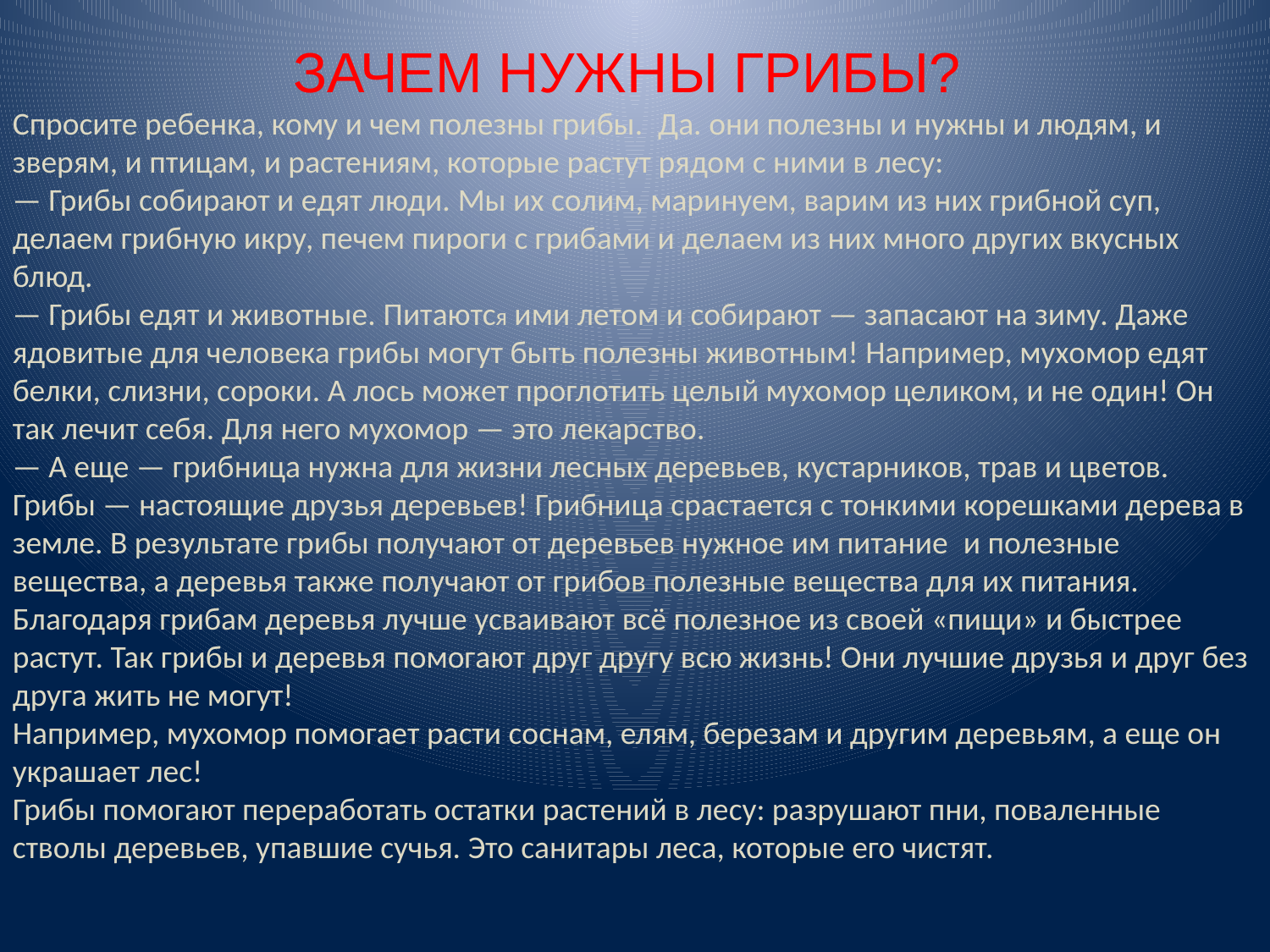

ЗАЧЕМ НУЖНЫ ГРИБЫ?
Спросите ребенка, кому и чем полезны грибы.  Да. они полезны и нужны и людям, и зверям, и птицам, и растениям, которые растут рядом с ними в лесу:
— Грибы собирают и едят люди. Мы их солим, маринуем, варим из них грибной суп, делаем грибную икру, печем пироги с грибами и делаем из них много других вкусных блюд.
— Грибы едят и животные. Питаются ими летом и собирают — запасают на зиму. Даже ядовитые для человека грибы могут быть полезны животным! Например, мухомор едят белки, слизни, сороки. А лось может проглотить целый мухомор целиком, и не один! Он так лечит себя. Для него мухомор — это лекарство.
— А еще — грибница нужна для жизни лесных деревьев, кустарников, трав и цветов. Грибы — настоящие друзья деревьев! Грибница срастается с тонкими корешками дерева в земле. В результате грибы получают от деревьев нужное им питание  и полезные вещества, а деревья также получают от грибов полезные вещества для их питания. Благодаря грибам деревья лучше усваивают всё полезное из своей «пищи» и быстрее растут. Так грибы и деревья помогают друг другу всю жизнь! Они лучшие друзья и друг без друга жить не могут!
Например, мухомор помогает расти соснам, елям, березам и другим деревьям, а еще он украшает лес!
Грибы помогают переработать остатки растений в лесу: разрушают пни, поваленные стволы деревьев, упавшие сучья. Это санитары леса, которые его чистят.